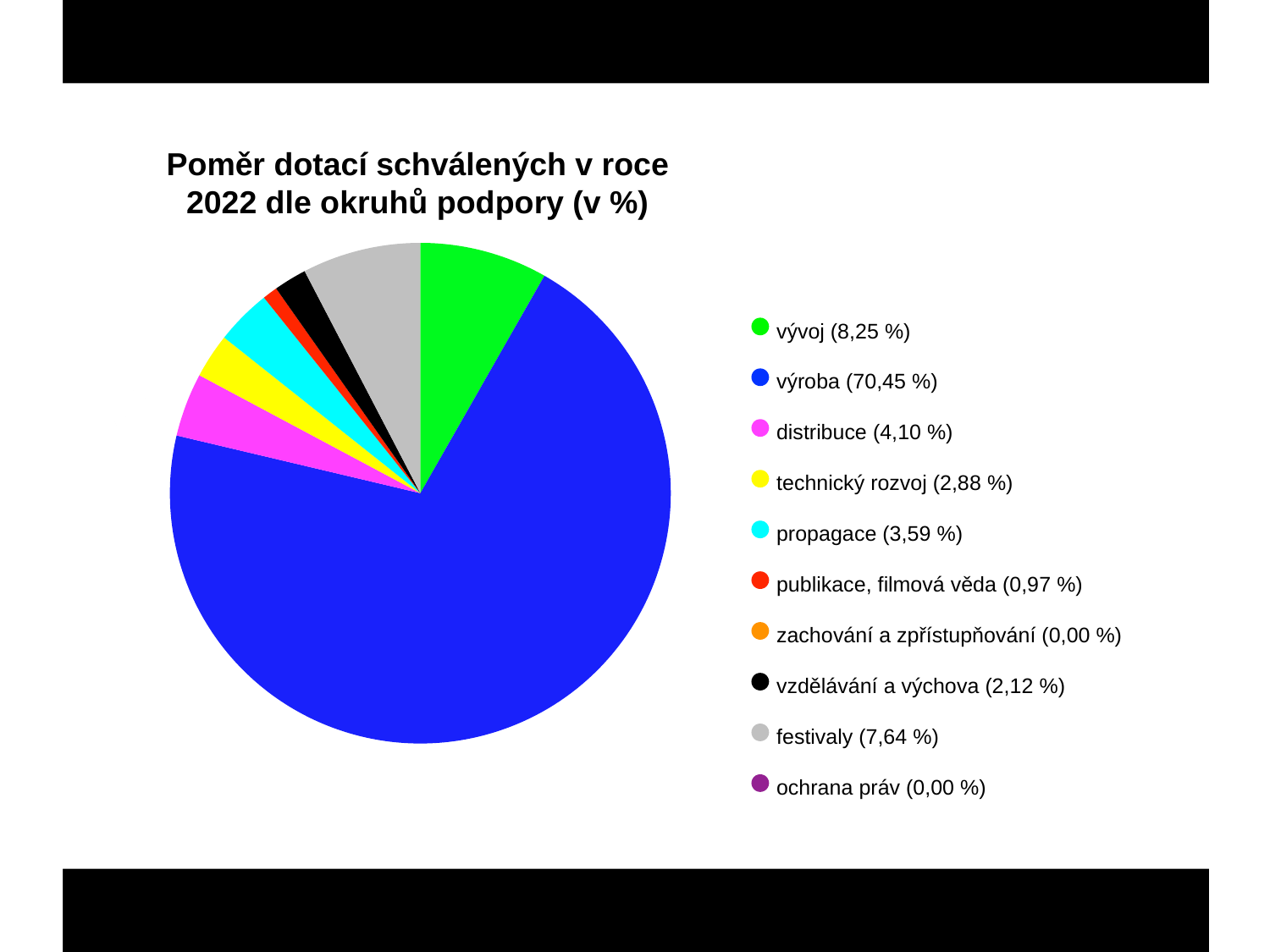

Poměr dotací schválených v roce
2022 dle okruhů podpory (v %)

### Chart

| Category | podíl dotací |
|---|---|
| Vývoj (8,25 %) | 29170000.0 |
| Výroba (70,45 %) | 248936000.0 |
| Distribuce (4,10 %) | 14500000.0 |
| Technický rozvoj (2,88 %) | 10162000.0 |
| Propagace (3,59 %) | 12673000.0 |
| Publikace, filmová věda (0,97 %) | 3423200.0 |
| Zachování a zpřístupňování (0,00 %) | 0.0 |
| Vzdělávání a výchova (2,12 %) | 7500000.0 |
| Festivaly (7,64 %) | 27000000.0 |
| Ochrana práv (0,00 %) | 0.0 |
vývoj (8,25 %)
výroba (70,45 %)
distribuce (4,10 %)
technický rozvoj (2,88 %)
propagace (3,59 %)
publikace, filmová věda (0,97 %)
zachování a zpřístupňování (0,00 %)
vzdělávání a výchova (2,12 %)
festivaly (7,64 %)
ochrana práv (0,00 %)

18